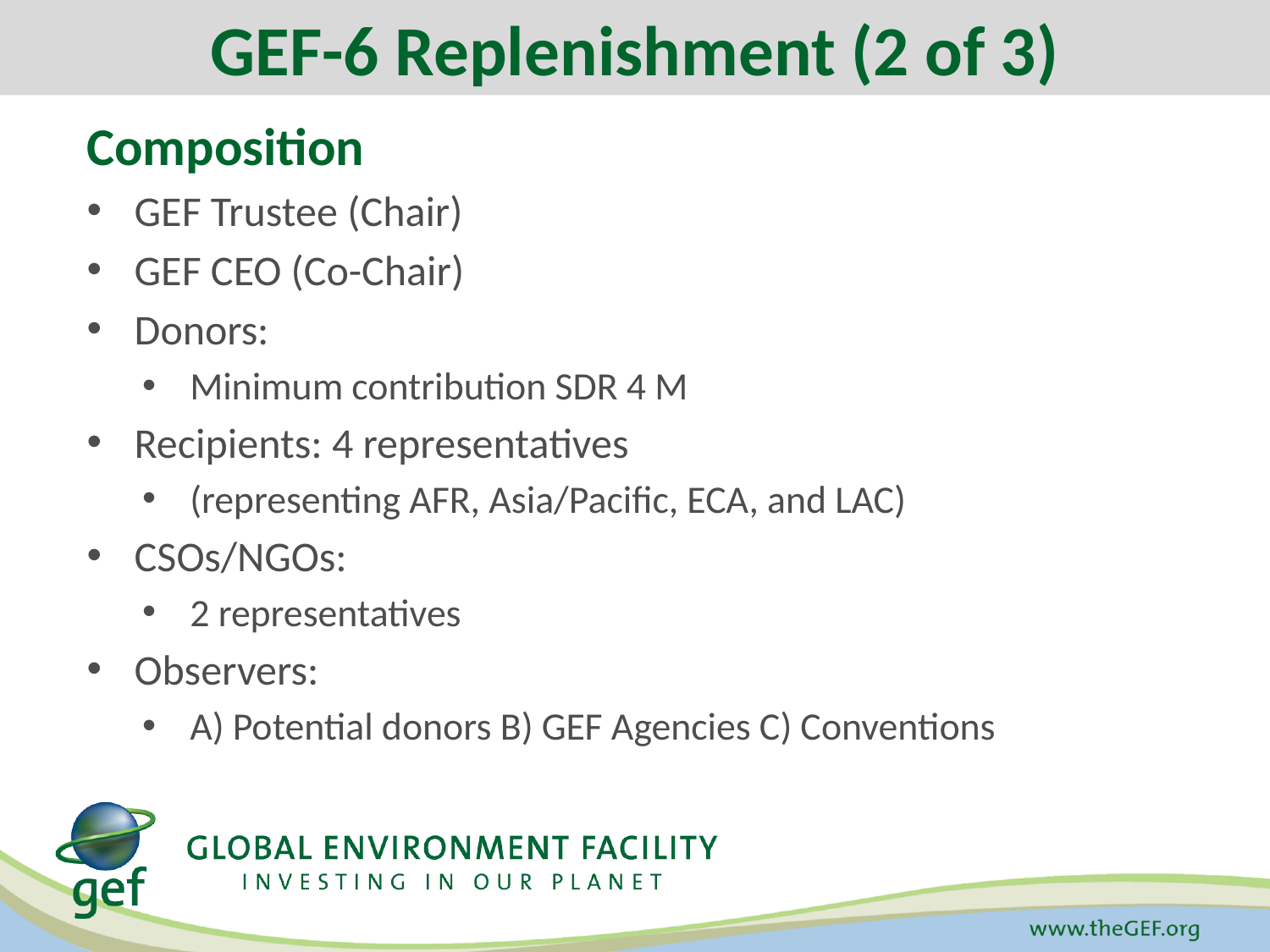

GEF-6 Replenishment (2 of 3)
Composition
GEF Trustee (Chair)
GEF CEO (Co-Chair)
Donors:
Minimum contribution SDR 4 M
Recipients: 4 representatives
(representing AFR, Asia/Pacific, ECA, and LAC)
CSOs/NGOs:
2 representatives
Observers:
A) Potential donors B) GEF Agencies C) Conventions